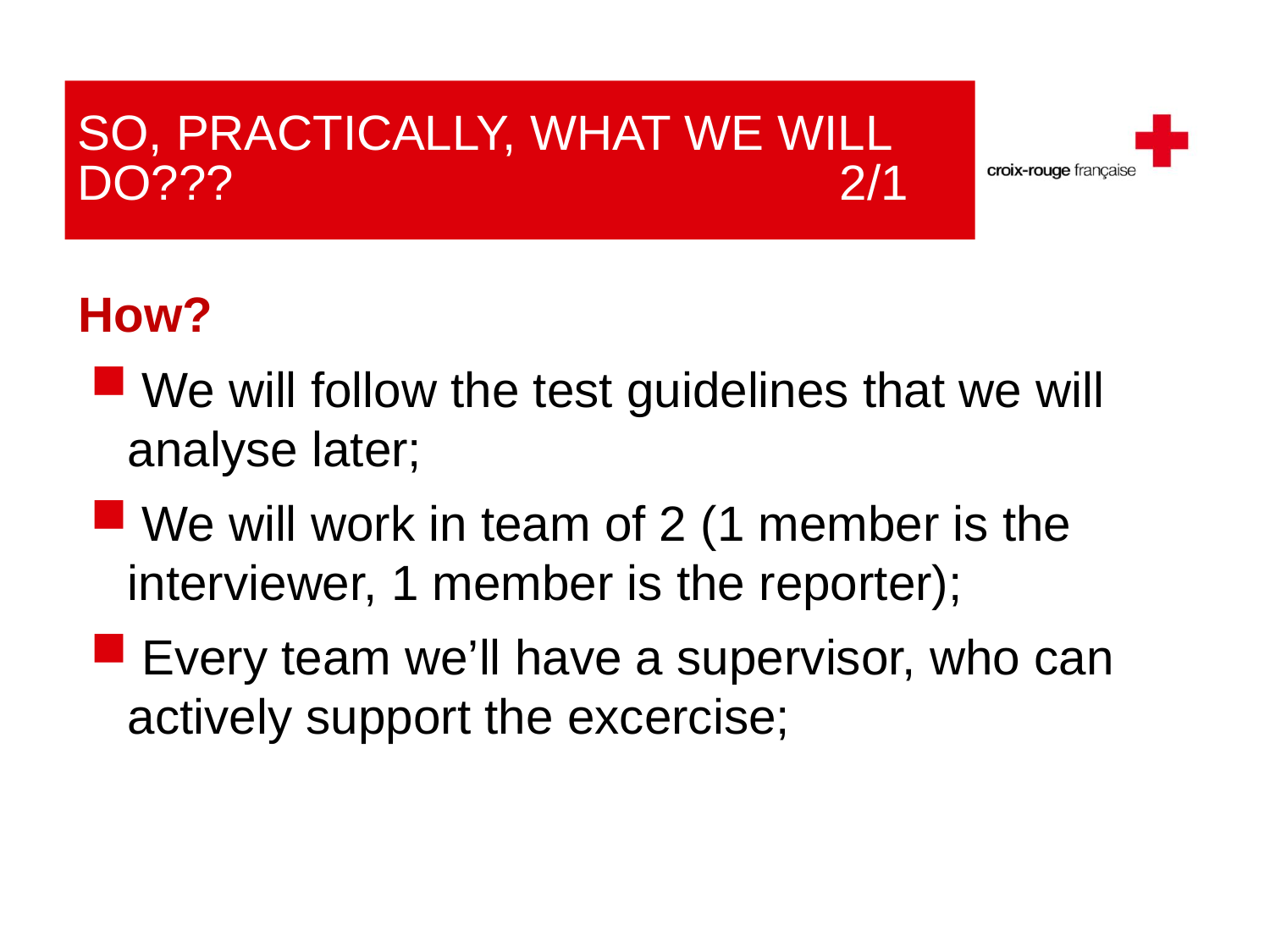

# So, practically, what we will do???					2/1
How?
 We will follow the test guidelines that we will analyse later;
 We will work in team of 2 (1 member is the interviewer, 1 member is the reporter);
 Every team we’ll have a supervisor, who can actively support the excercise;